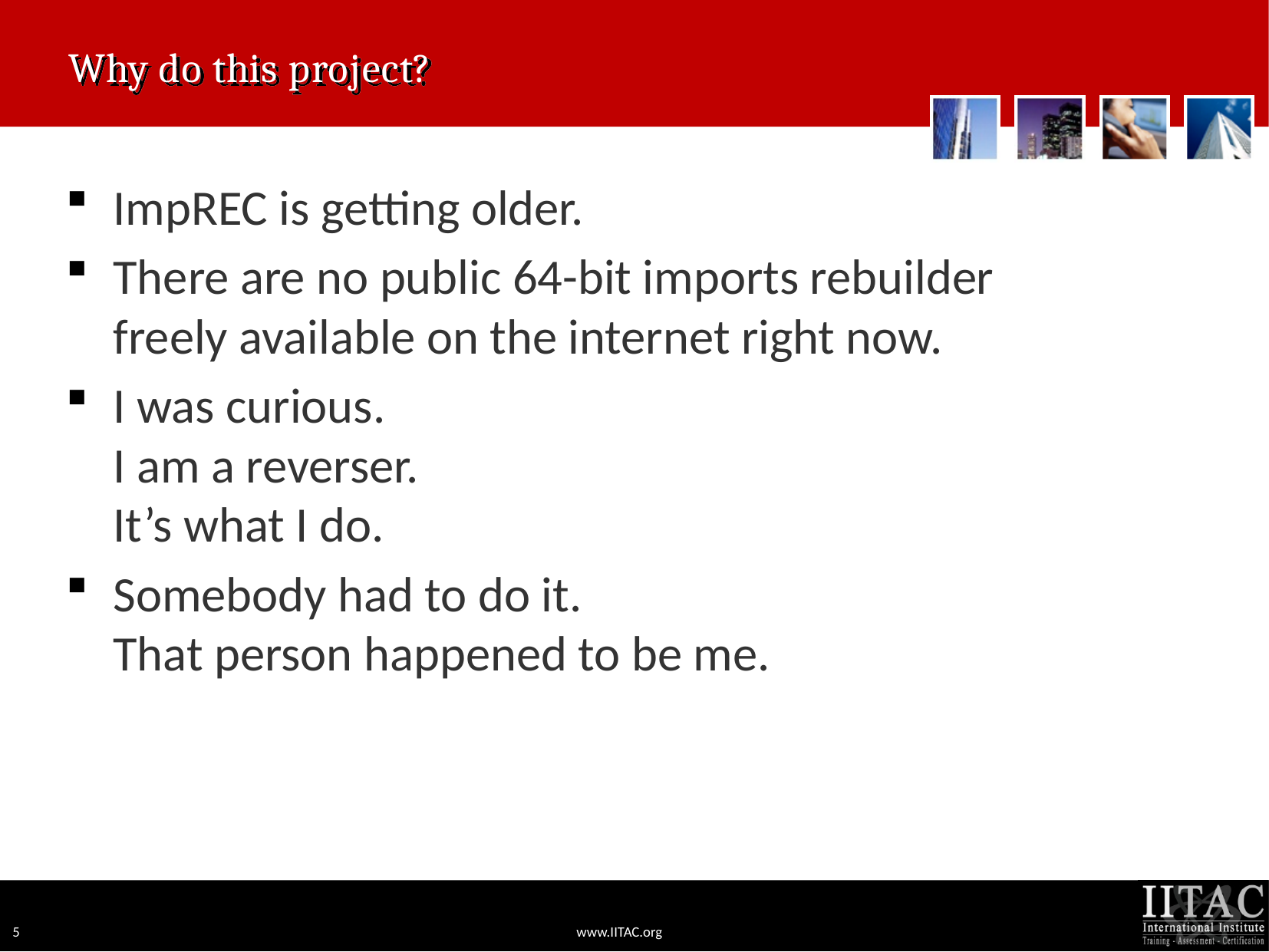

# Why do this project?
ImpREC is getting older.
There are no public 64-bit imports rebuilder
freely available on the internet right now.
I was curious.
I am a reverser.
It’s what I do.
Somebody had to do it.
That person happened to be me.
5
www.IITAC.org